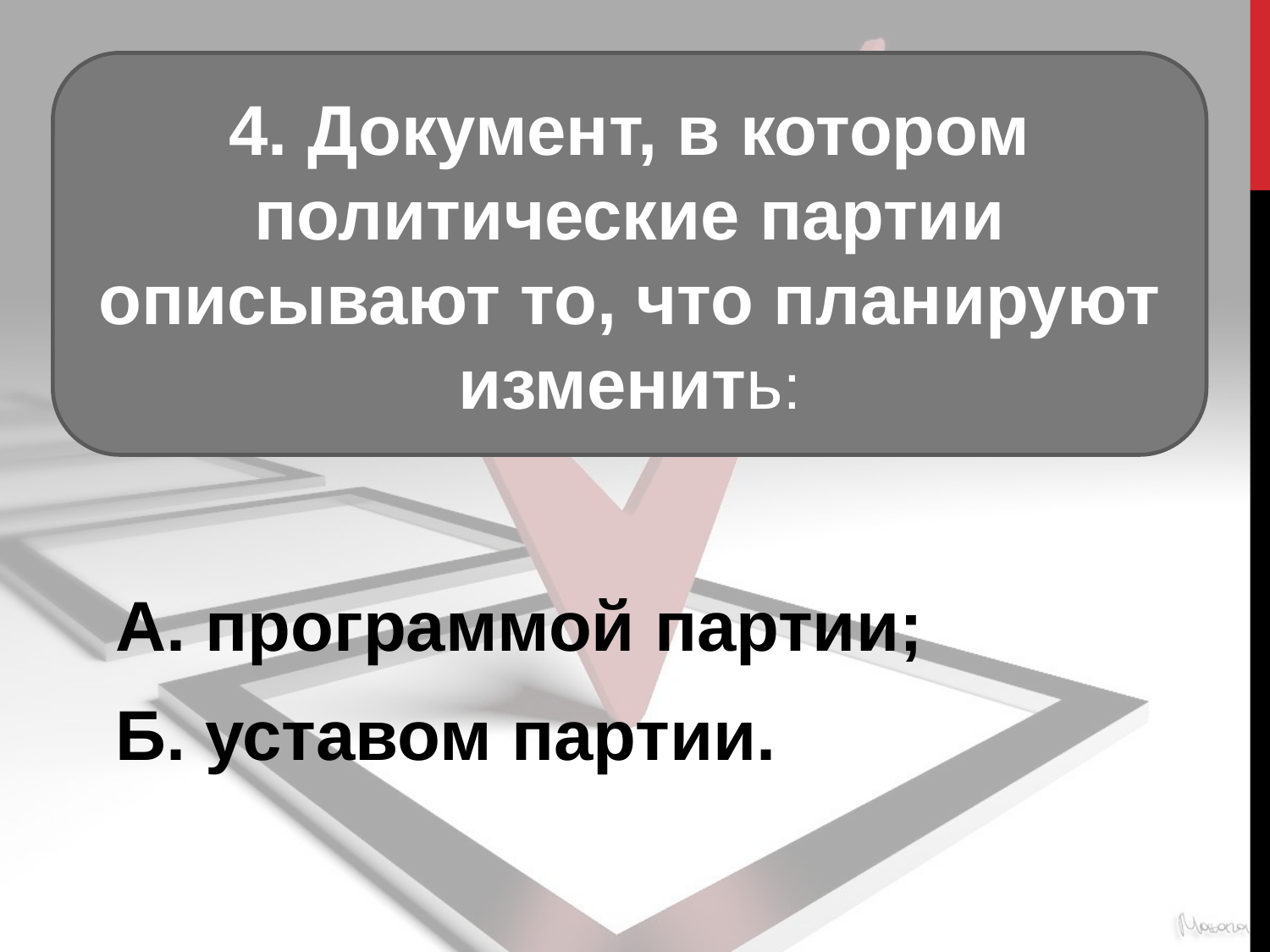

4. Документ, в котором политические партии описывают то, что планируют изменить:

  А. программой партии;
  Б. уставом партии.